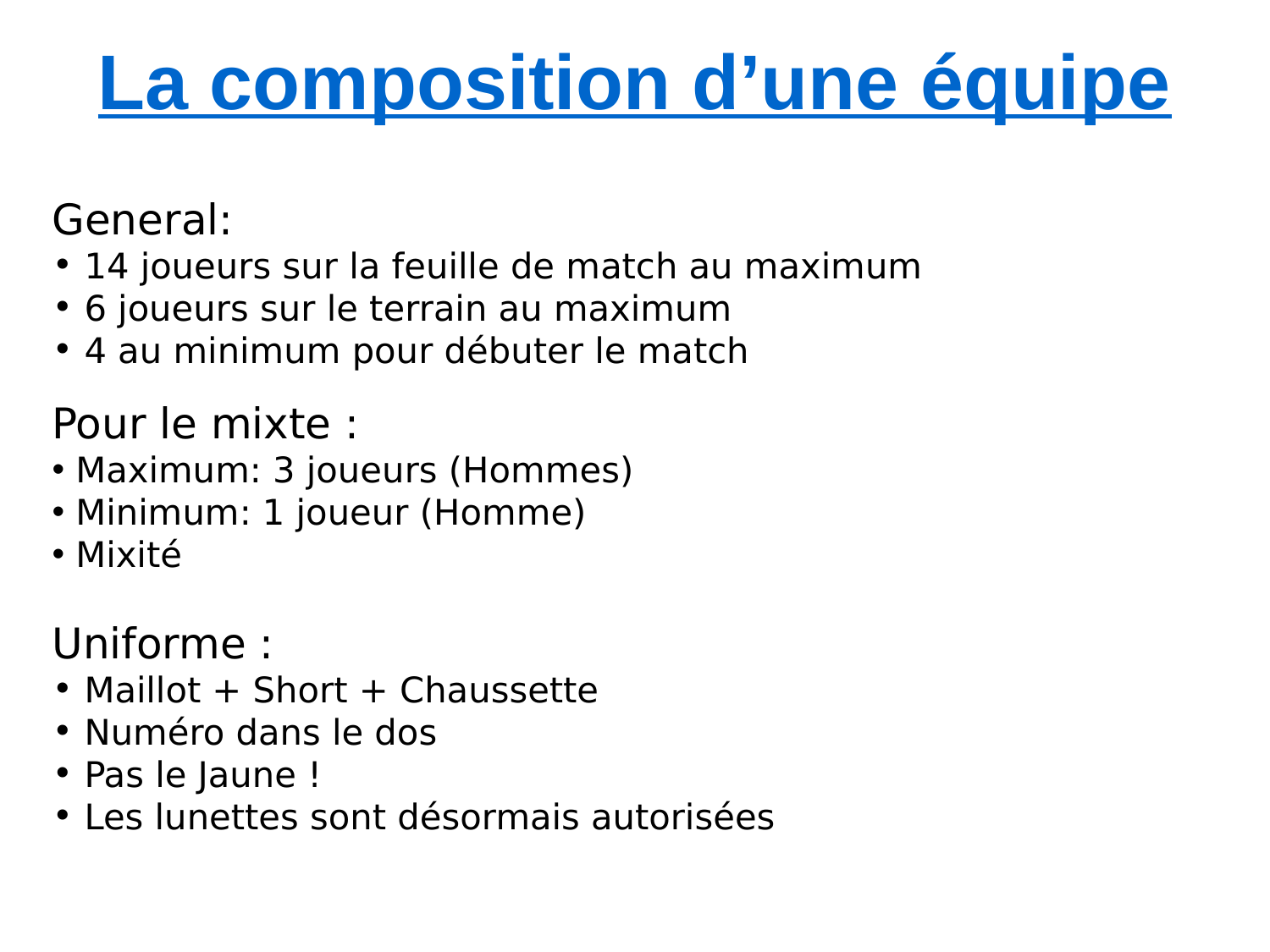

La composition d’une équipe
General:
 14 joueurs sur la feuille de match au maximum
 6 joueurs sur le terrain au maximum
 4 au minimum pour débuter le match
Pour le mixte :
 Maximum: 3 joueurs (Hommes)
 Minimum: 1 joueur (Homme)
 Mixité

Uniforme :
 Maillot + Short + Chaussette
 Numéro dans le dos
 Pas le Jaune !
 Les lunettes sont désormais autorisées